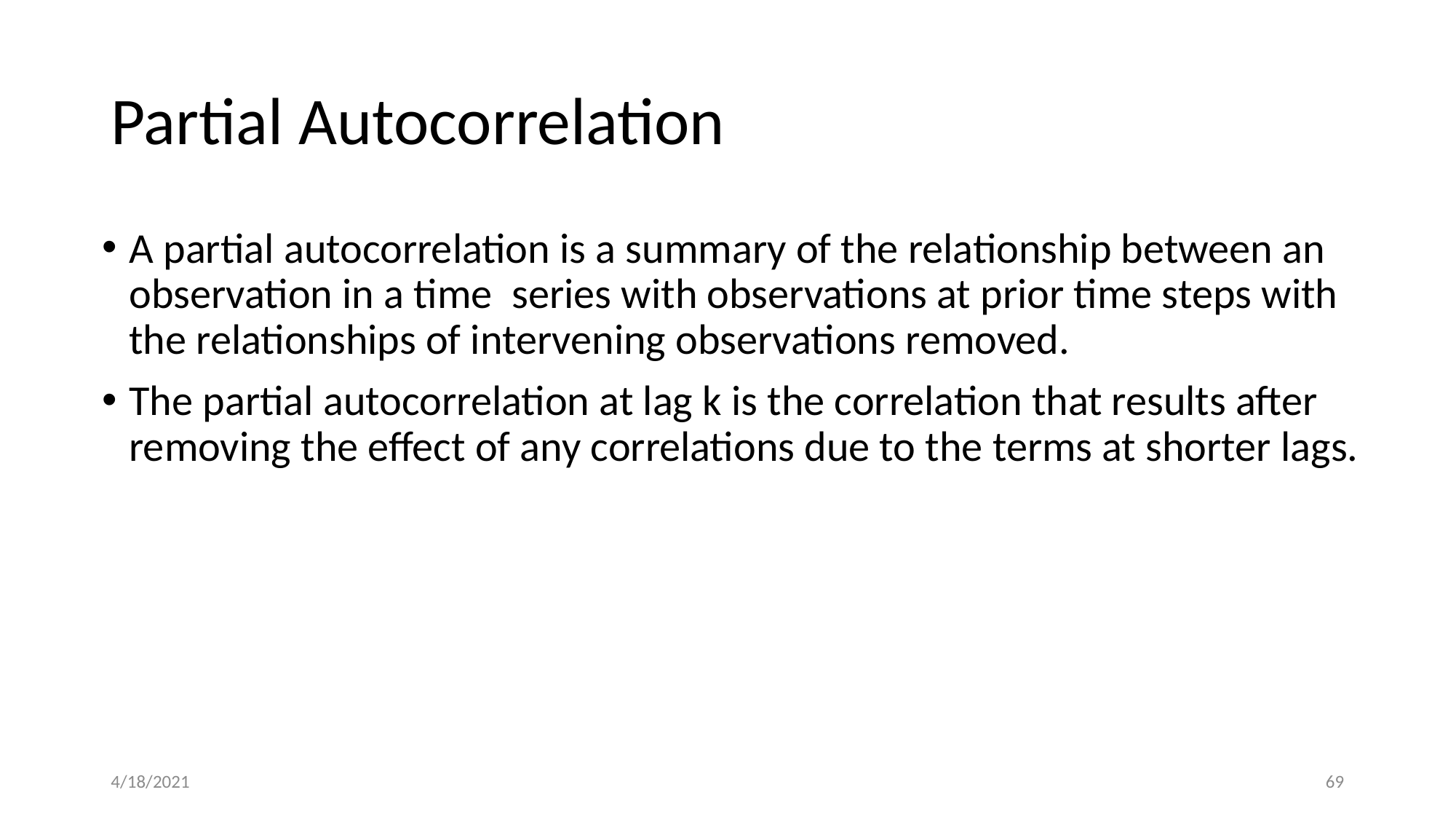

# Partial Autocorrelation
A partial autocorrelation is a summary of the relationship between an observation in a time  series with observations at prior time steps with the relationships of intervening observations removed.
The partial autocorrelation at lag k is the correlation that results after removing the effect of any correlations due to the terms at shorter lags.
4/18/2021
69